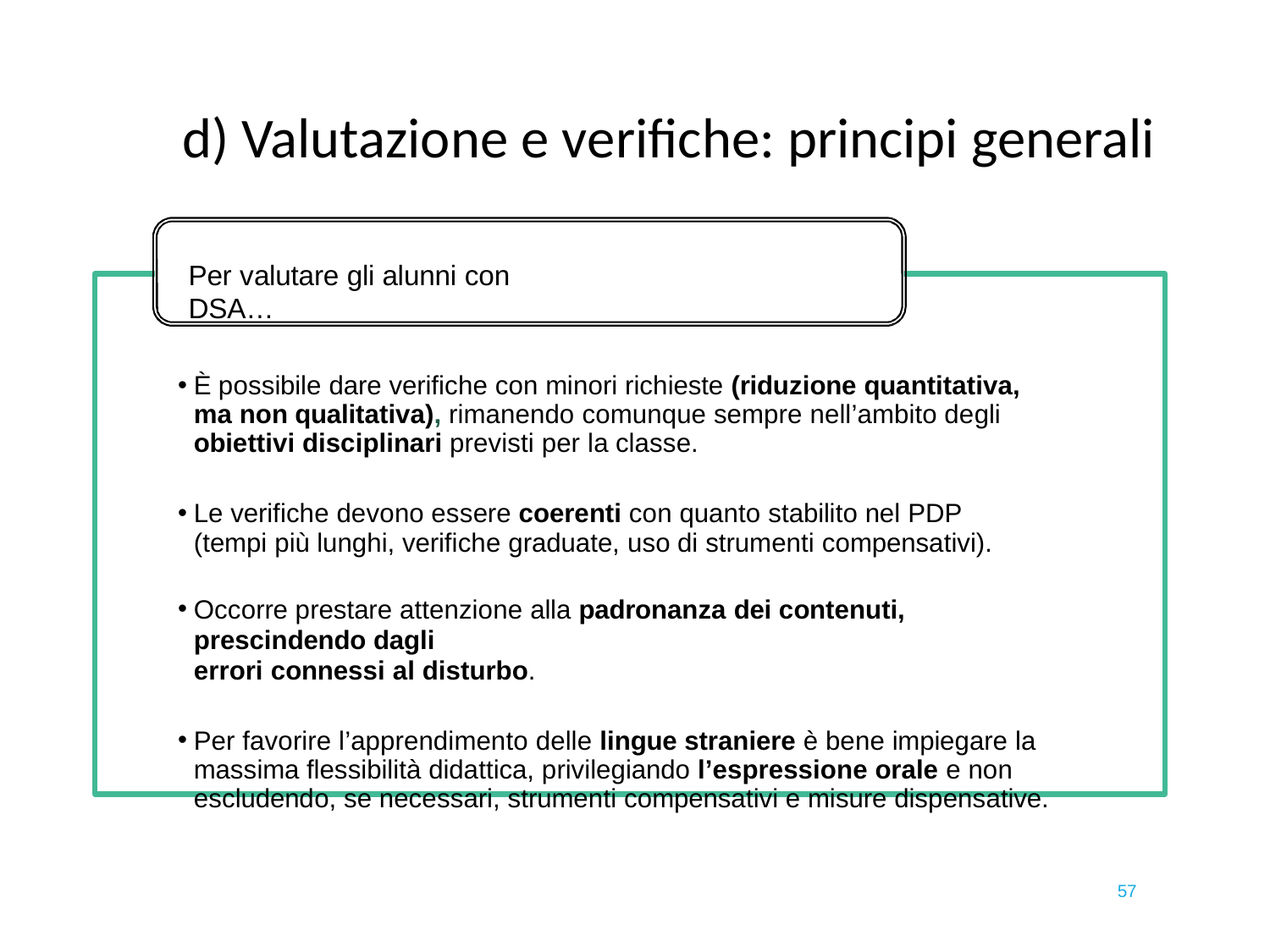

# d) Valutazione e verifiche: principi generali

Per valutare gli alunni con DSA…

È possibile dare verifiche con minori richieste (riduzione quantitativa, ma non qualitativa), rimanendo comunque sempre nell’ambito degli obiettivi disciplinari previsti per la classe.

Le verifiche devono essere coerenti con quanto stabilito nel PDP (tempi più lunghi, verifiche graduate, uso di strumenti compensativi).

Occorre prestare attenzione alla padronanza dei contenuti, prescindendo dagli
errori connessi al disturbo.

Per favorire l’apprendimento delle lingue straniere è bene impiegare la massima flessibilità didattica, privilegiando l’espressione orale e non escludendo, se necessari, strumenti compensativi e misure dispensative.
57